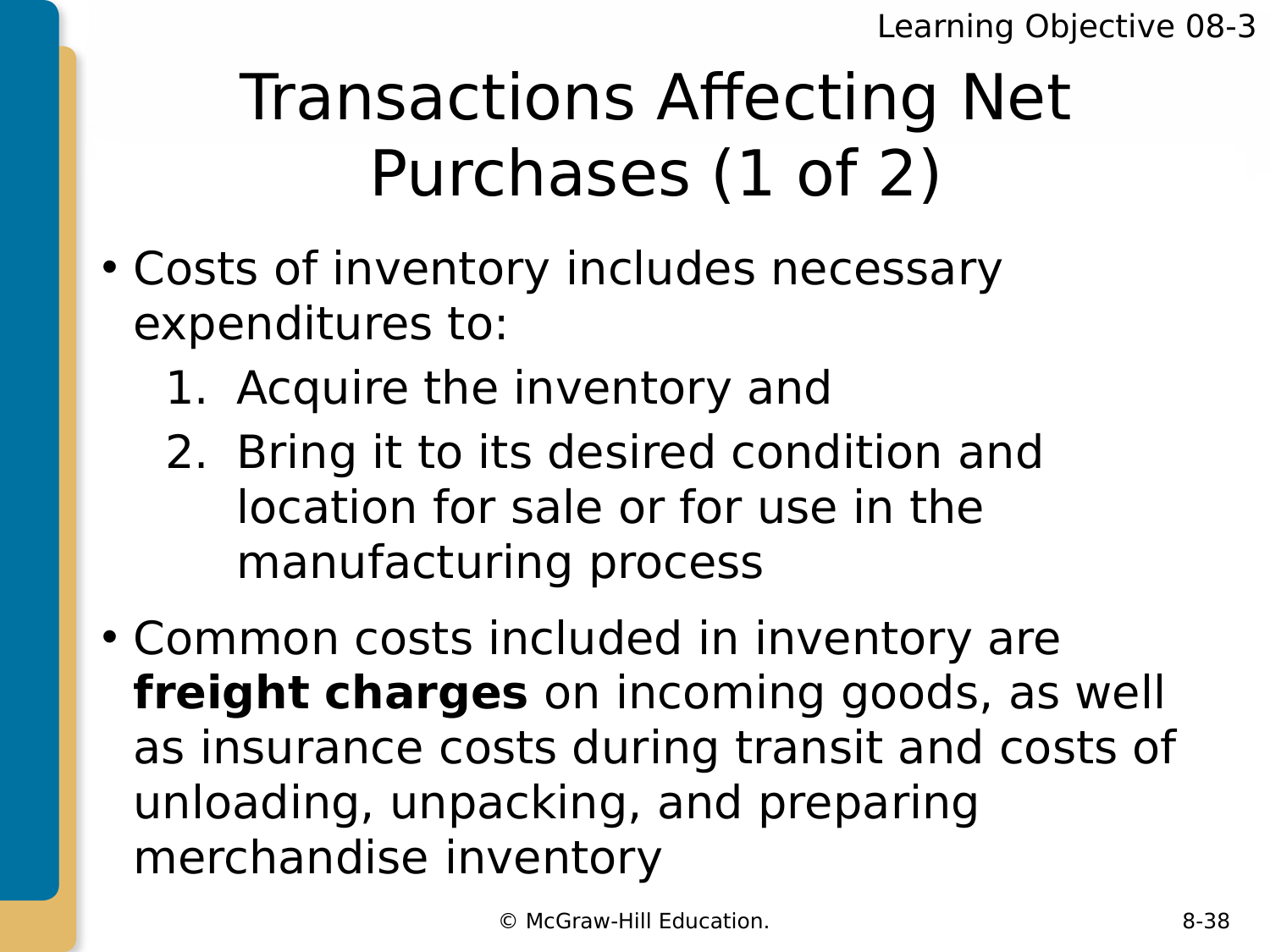

Learning Objective 08-3
# Transactions Affecting Net Purchases (1 of 2)
Costs of inventory includes necessary expenditures to:
Acquire the inventory and
Bring it to its desired condition and location for sale or for use in the manufacturing process
Common costs included in inventory are freight charges on incoming goods, as well as insurance costs during transit and costs of unloading, unpacking, and preparing merchandise inventory